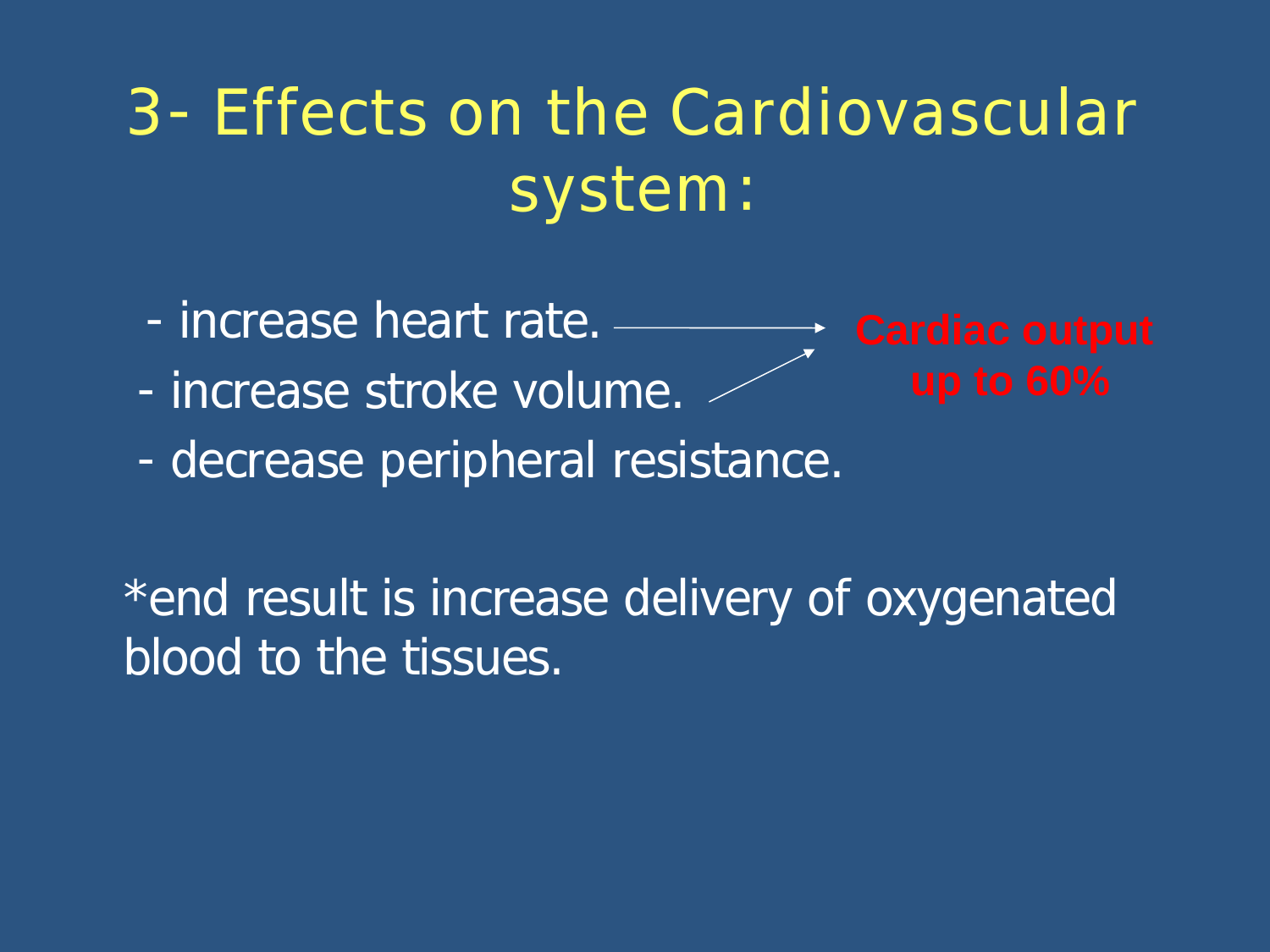

# 3- Effects on the Cardiovascular system:

    - increase heart rate.
    - increase stroke volume.
    - decrease peripheral resistance.

   *end result is increase delivery of oxygenated blood to the tissues.
Cardiac output
up to 60%